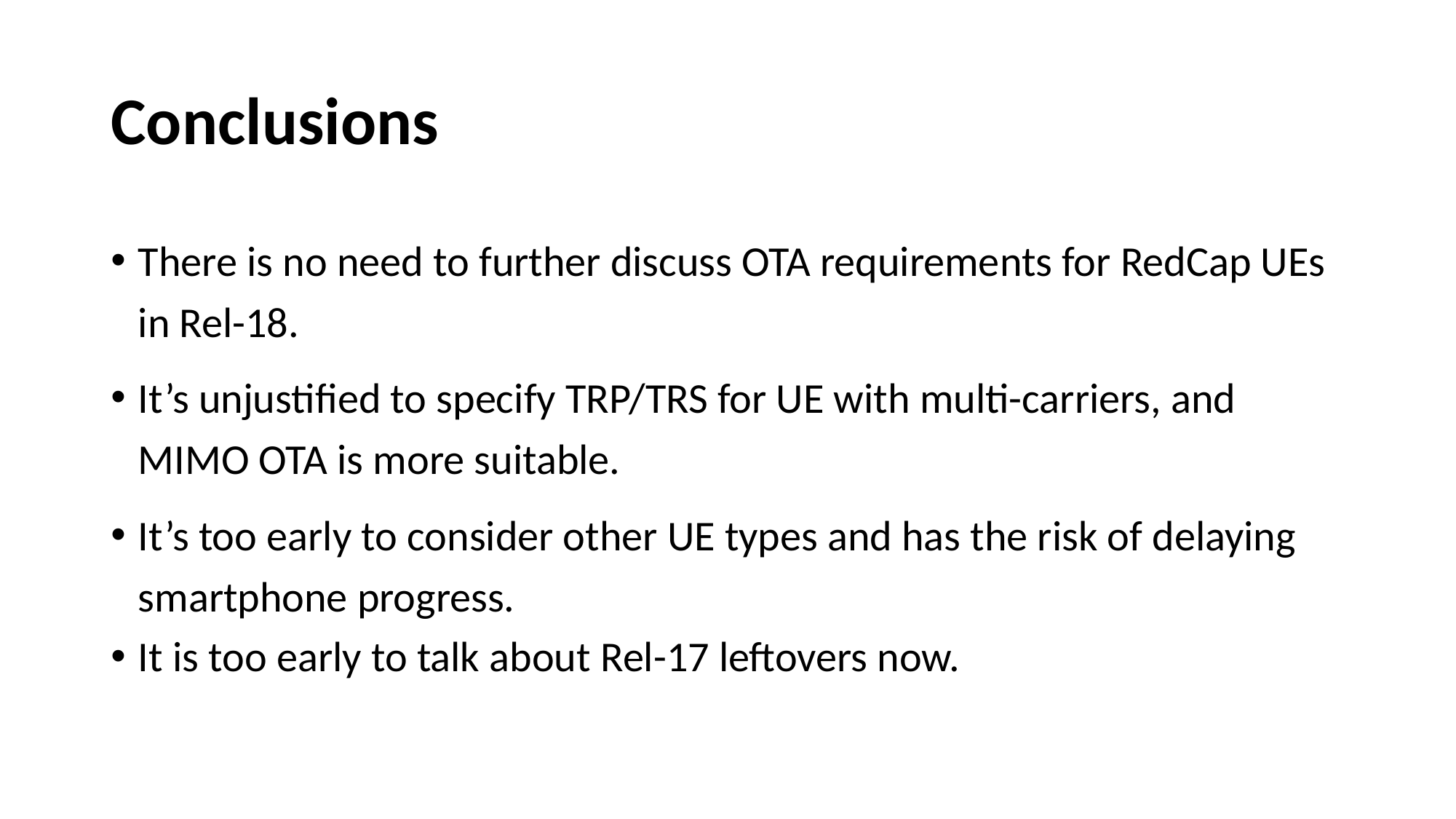

# Conclusions
There is no need to further discuss OTA requirements for RedCap UEs in Rel-18.
It’s unjustified to specify TRP/TRS for UE with multi-carriers, and MIMO OTA is more suitable.
It’s too early to consider other UE types and has the risk of delaying smartphone progress.
It is too early to talk about Rel-17 leftovers now.